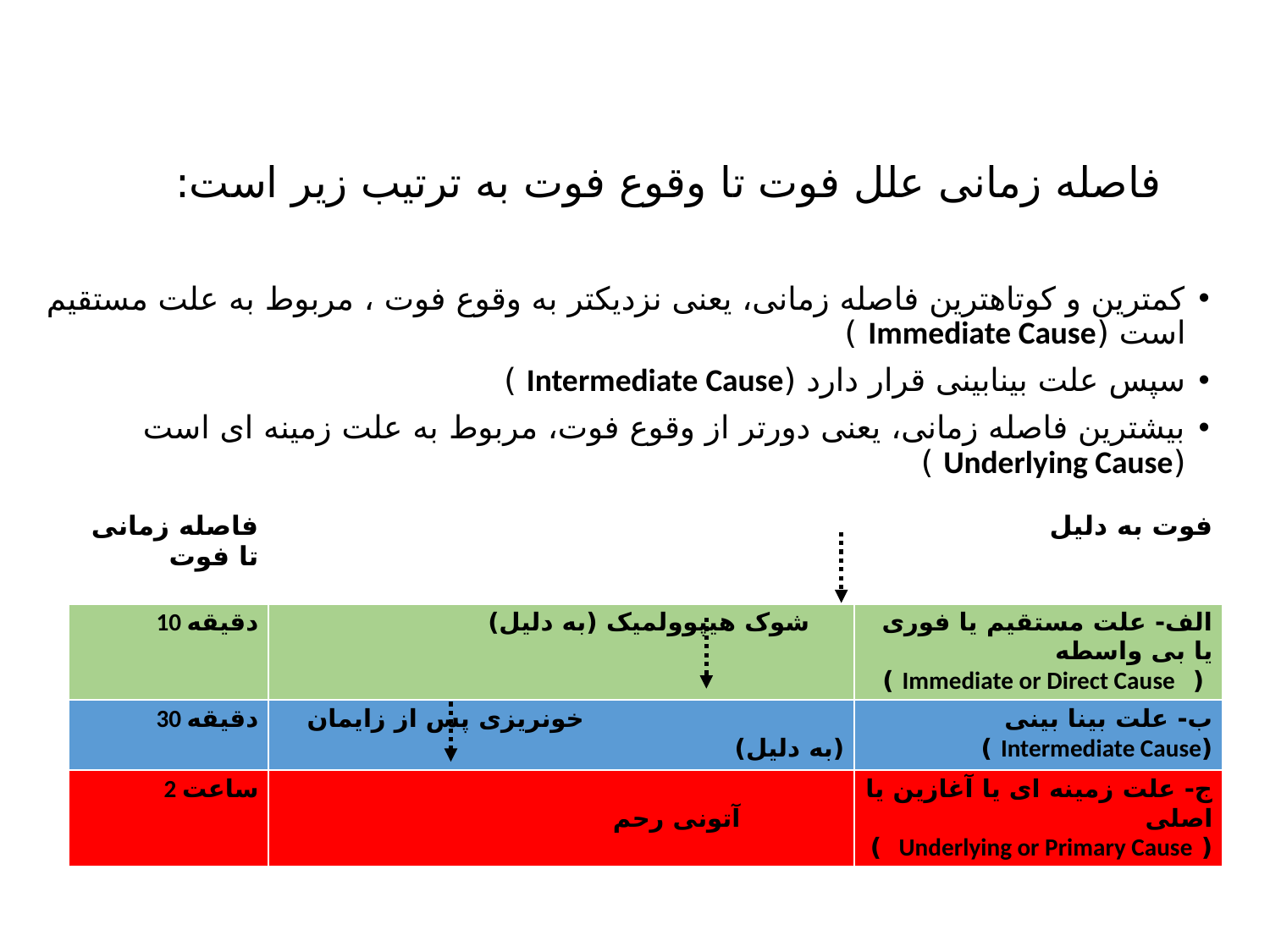

# فاصله زمانی علل فوت تا وقوع فوت به ترتیب زیر است:

کمترین و کوتاهترین فاصله زمانی، یعنی نزدیکتر به وقوع فوت ، مربوط به علت مستقیم است (Immediate Cause )
سپس علت بینابینی قرار دارد (Intermediate Cause )
بیشترین فاصله زمانی، یعنی دورتر از وقوع فوت، مربوط به علت زمینه ای است (Underlying Cause )

| فاصله زمانی تا فوت | فوت به دلیل |  |
| --- | --- | --- |
| 10 دقیقه | شوک هیپوولمیک (به دلیل) | الف- علت مستقیم یا فوری یا بی واسطه ( Immediate or Direct Cause ) |
| 30 دقیقه | خونریزی پس از زایمان (به دلیل) | ب- علت بینا بینی (Intermediate Cause ) |
| 2 ساعت | آتونی رحم | ج- علت زمینه ای یا آغازین یا اصلی ( Underlying or Primary Cause ) |